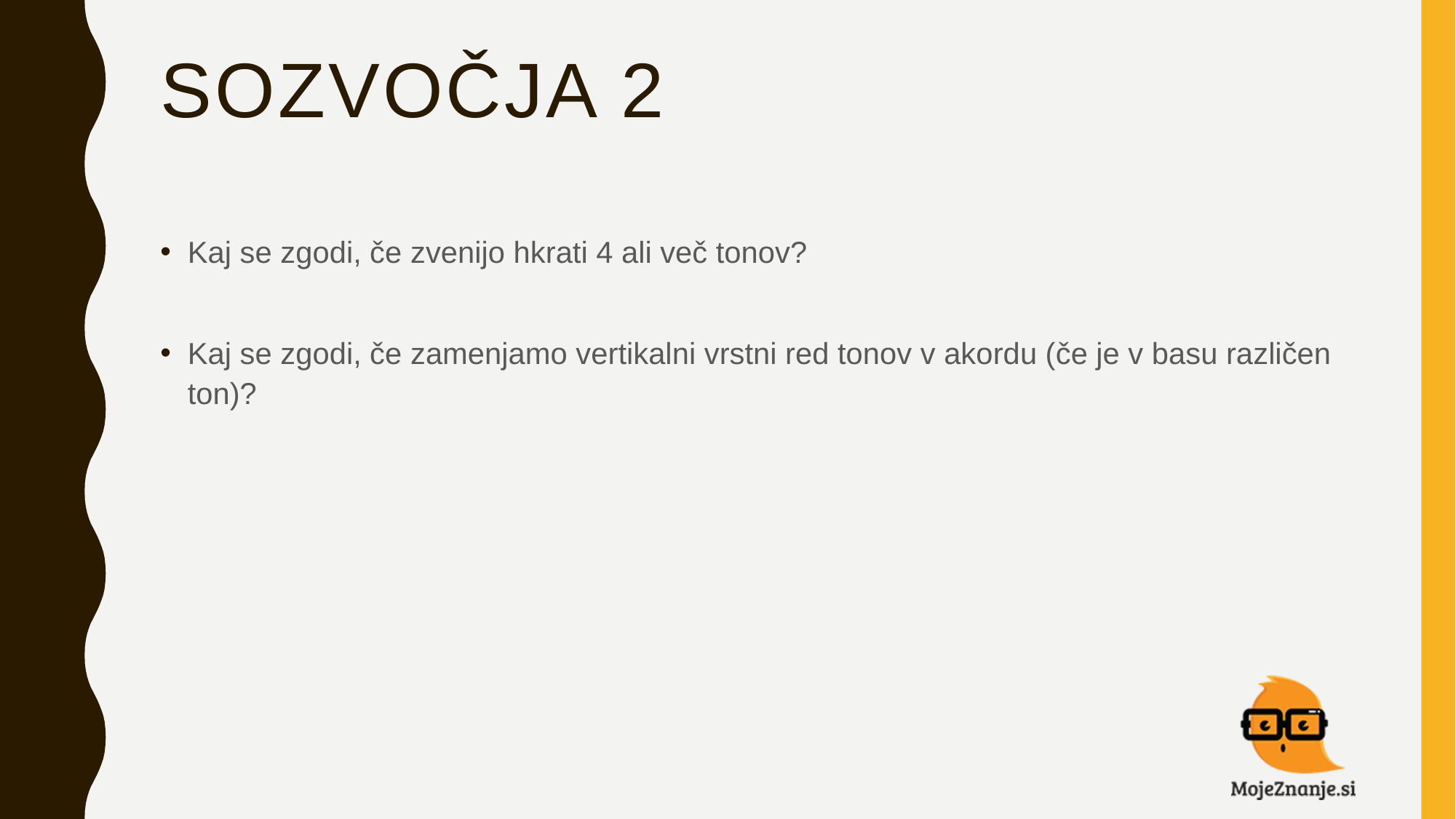

# Sozvočja 2
Kaj se zgodi, če zvenijo hkrati 4 ali več tonov?

Kaj se zgodi, če zamenjamo vertikalni vrstni red tonov v akordu (če je v basu različen ton)?